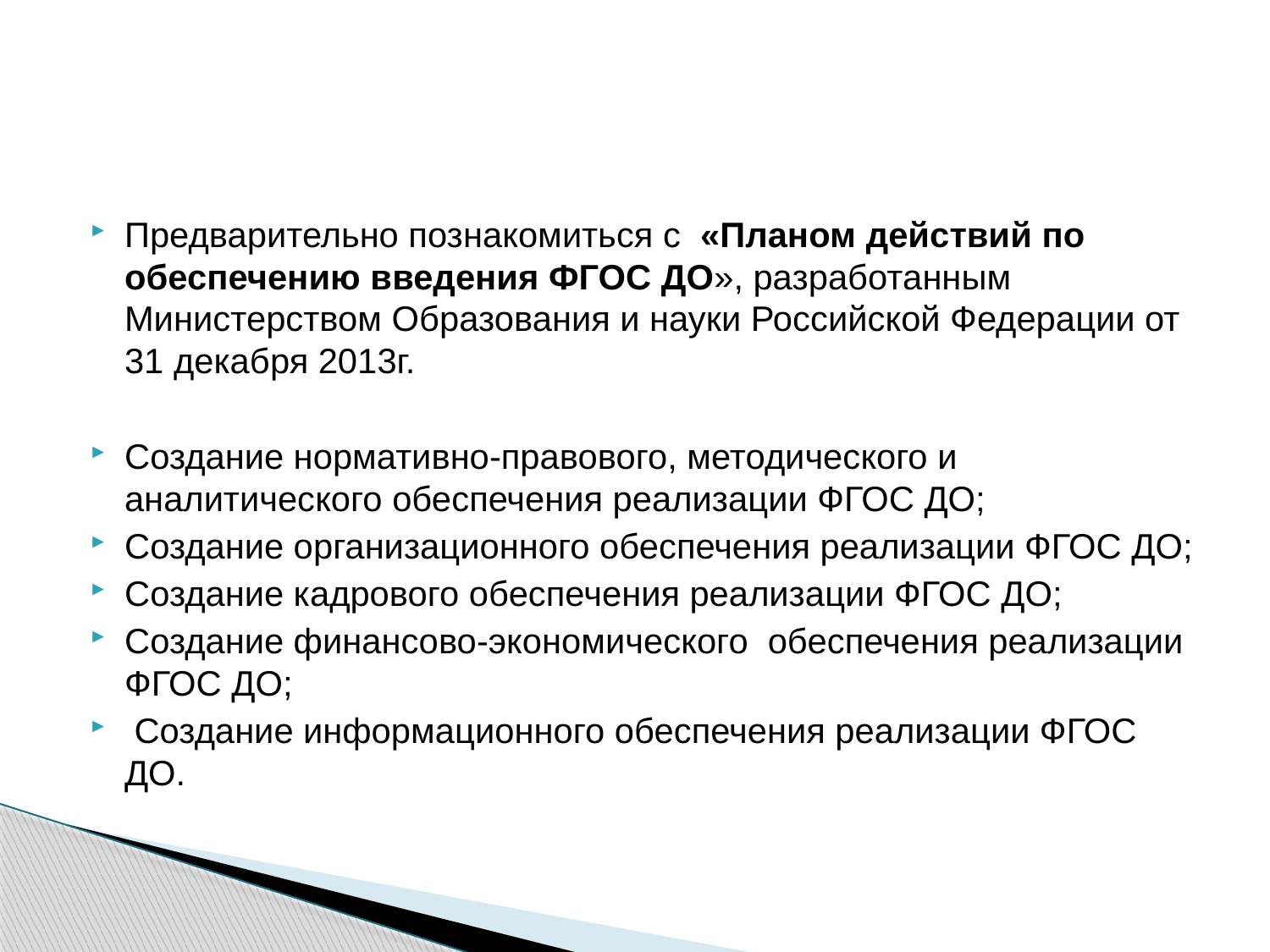

#
Предварительно познакомиться с  «Планом действий по обеспечению введения ФГОС ДО», разработанным Министерством Образования и науки Российской Федерации от 31 декабря 2013г.

Создание нормативно-правового, методического и аналитического обеспечения реализации ФГОС ДО;
Создание организационного обеспечения реализации ФГОС ДО;
Создание кадрового обеспечения реализации ФГОС ДО;
Создание финансово-экономического  обеспечения реализации ФГОС ДО;
 Создание информационного обеспечения реализации ФГОС ДО.